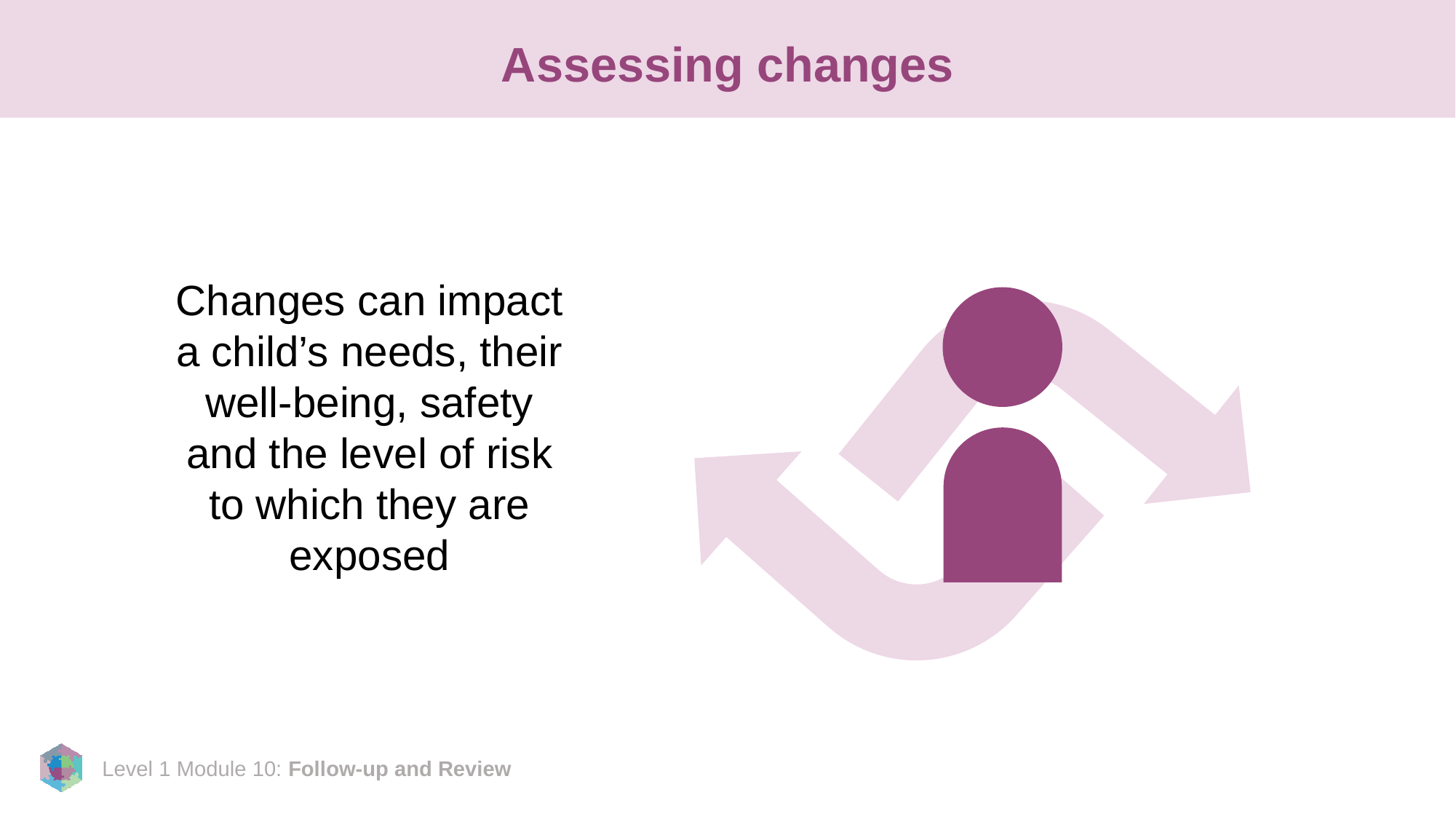

# Assessing changes
Changes can impact a child’s needs, their well-being, safety and the level of risk to which they are exposed